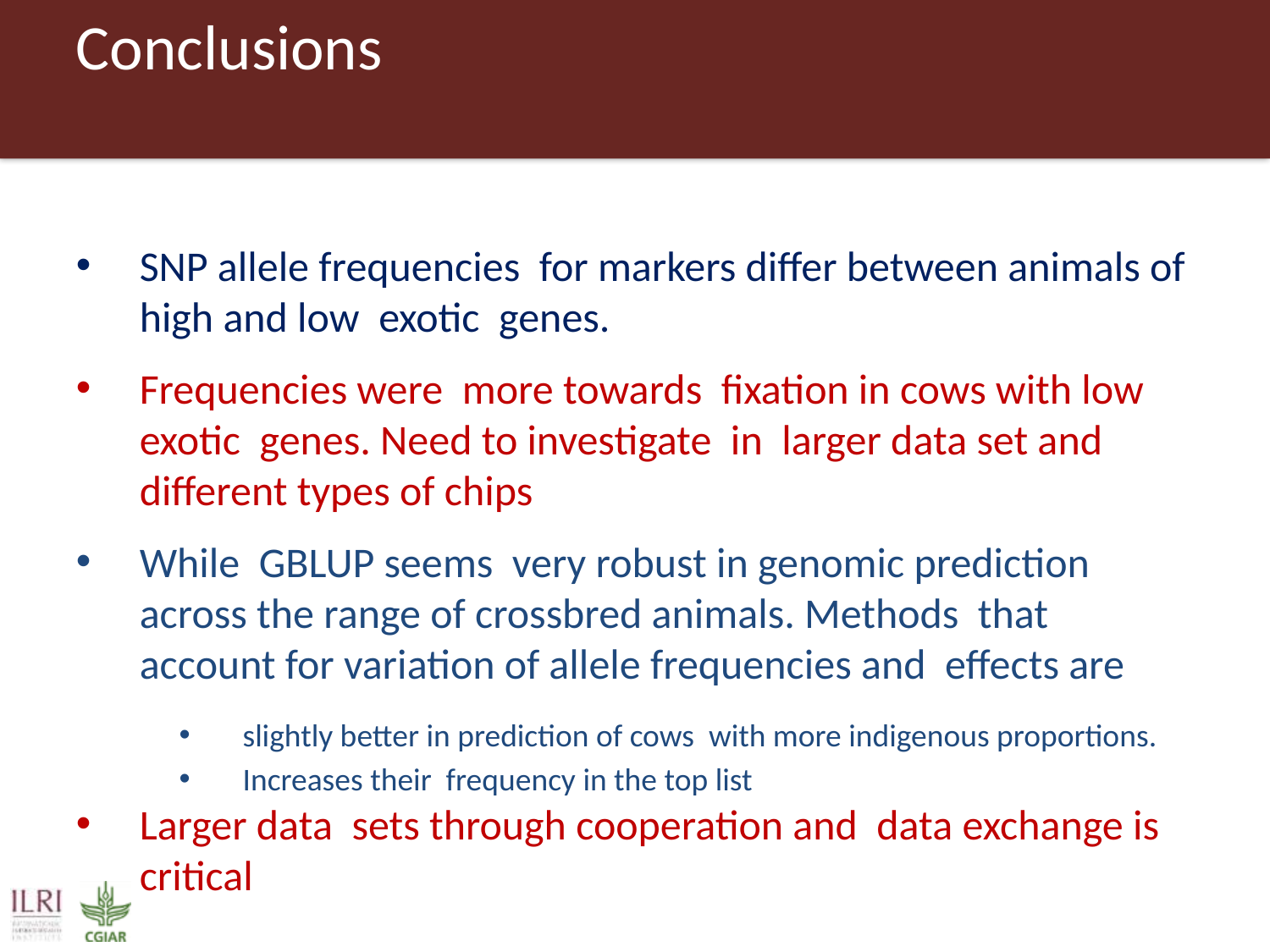

# Conclusions
SNP allele frequencies  for markers differ between animals of high and low  exotic  genes.
Frequencies were  more towards  fixation in cows with low exotic  genes. Need to investigate  in  larger data set and  different types of chips
While  GBLUP seems  very robust in genomic prediction across the range of crossbred animals. Methods  that  account for variation of allele frequencies and  effects are
slightly better in prediction of cows  with more indigenous proportions.
Increases their  frequency in the top list
Larger data  sets through cooperation and  data exchange is critical